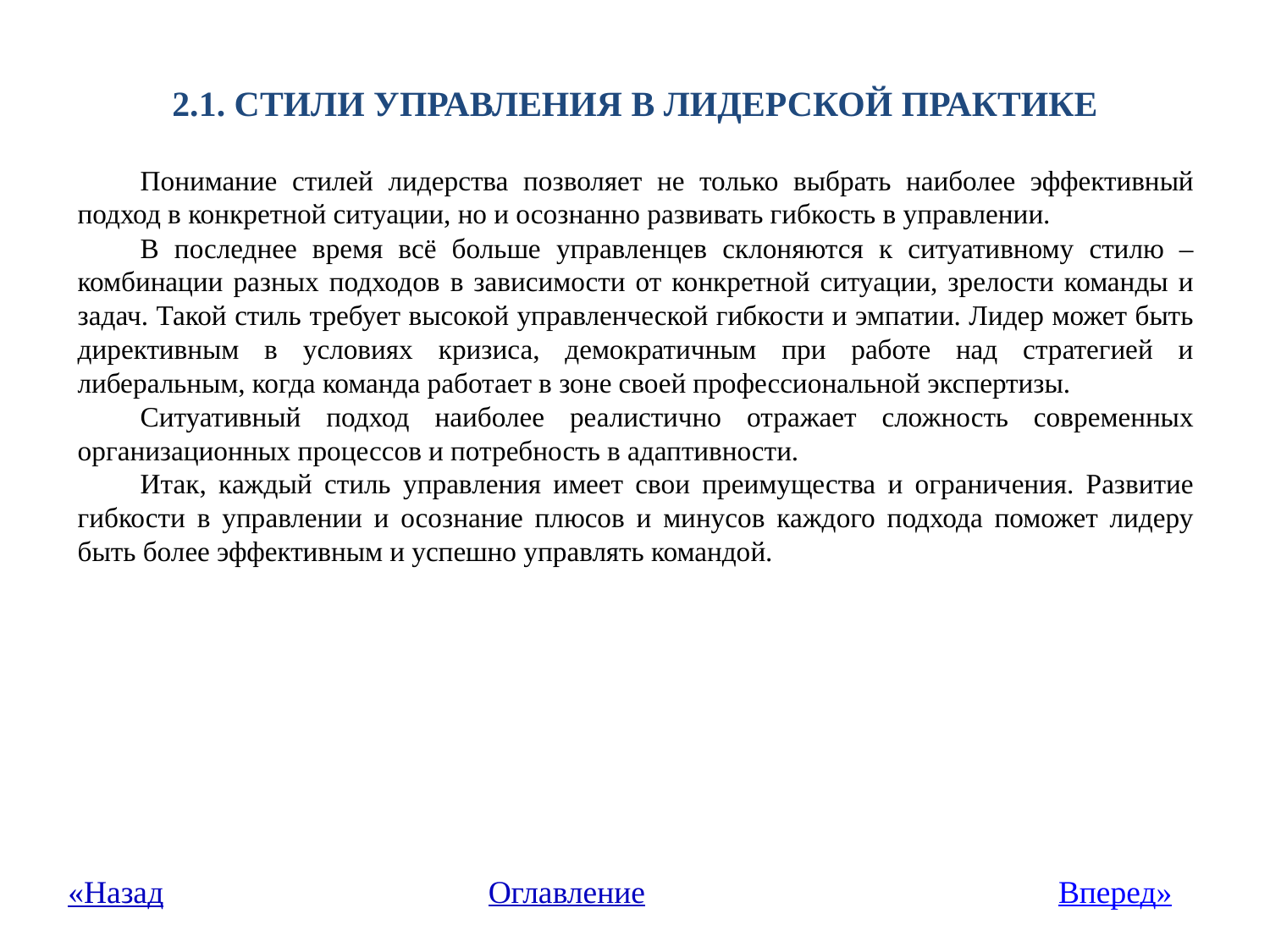

# 2.1. Стили УПРАВЛЕНИЯ В лидерсКОЙ ПРАКТИКЕ
Понимание стилей лидерства позволяет не только выбрать наиболее эффективный подход в конкретной ситуации, но и осознанно развивать гибкость в управлении.
В последнее время всё больше управленцев склоняются к ситуативному стилю – комбинации разных подходов в зависимости от конкретной ситуации, зрелости команды и задач. Такой стиль требует высокой управленческой гибкости и эмпатии. Лидер может быть директивным в условиях кризиса, демократичным при работе над стратегией и либеральным, когда команда работает в зоне своей профессиональной экспертизы.
Ситуативный подход наиболее реалистично отражает сложность современных организационных процессов и потребность в адаптивности.
Итак, каждый стиль управления имеет свои преимущества и ограничения. Развитие гибкости в управлении и осознание плюсов и минусов каждого подхода поможет лидеру быть более эффективным и успешно управлять командой.

Оглавление
Вперед»
«Назад